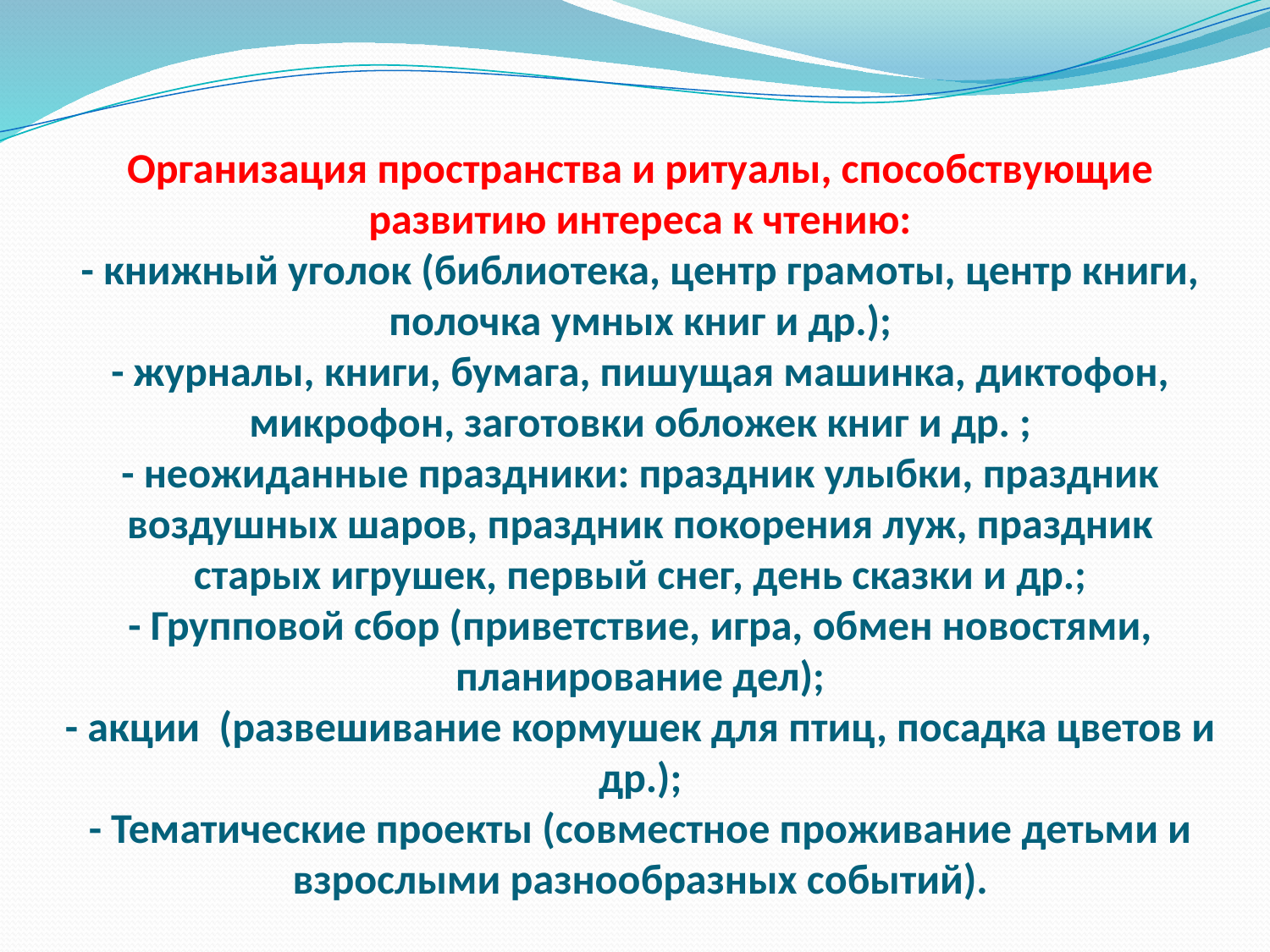

# Организация пространства и ритуалы, способствующие развитию интереса к чтению: - книжный уголок (библиотека, центр грамоты, центр книги, полочка умных книг и др.); - журналы, книги, бумага, пишущая машинка, диктофон, микрофон, заготовки обложек книг и др. ; - неожиданные праздники: праздник улыбки, праздник воздушных шаров, праздник покорения луж, праздник старых игрушек, первый снег, день сказки и др.; - Групповой сбор (приветствие, игра, обмен новостями, планирование дел); - акции  (развешивание кормушек для птиц, посадка цветов и др.); - Тематические проекты (совместное проживание детьми и взрослыми разнообразных событий).